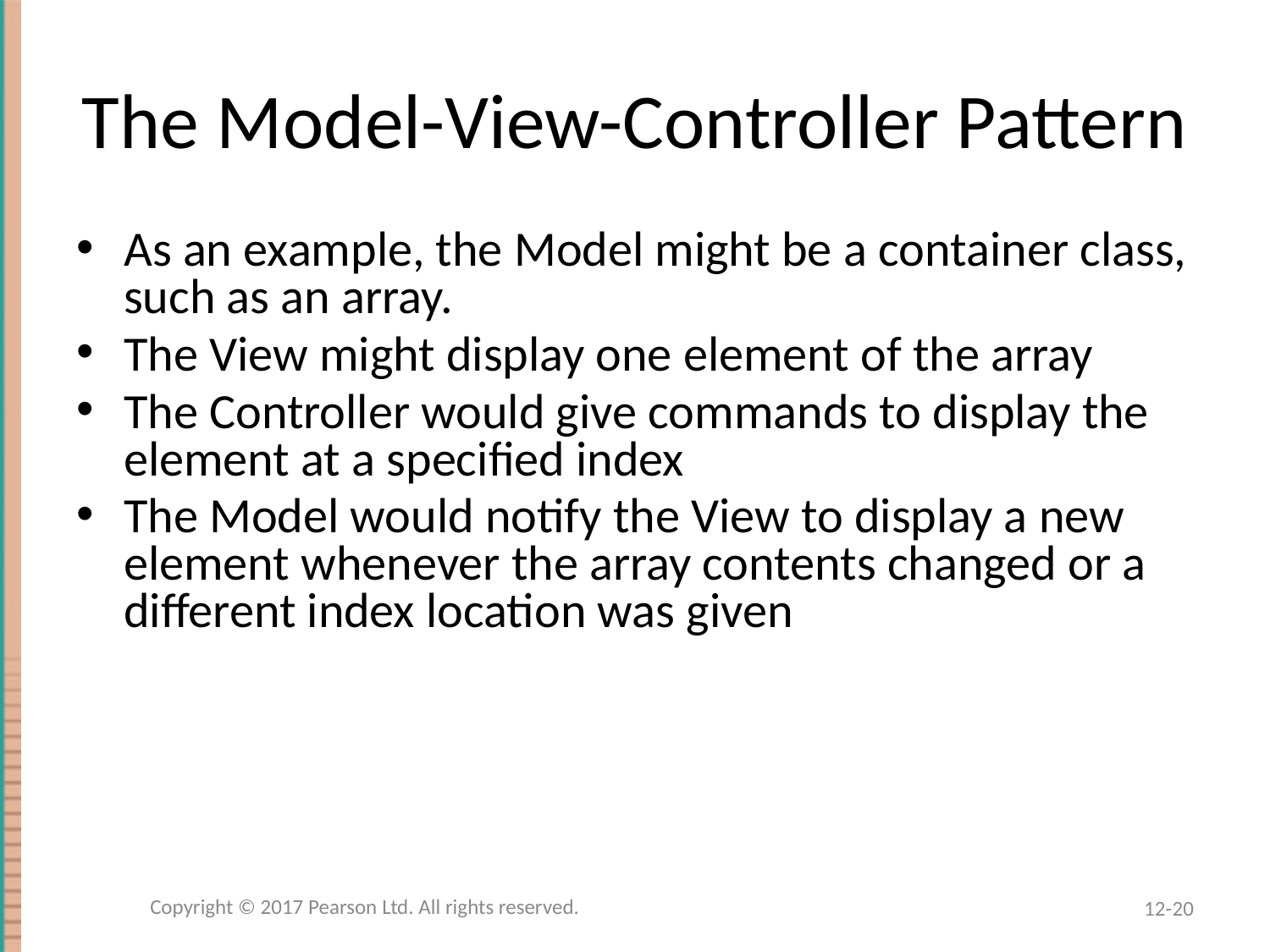

# The Model-View-Controller Pattern
As an example, the Model might be a container class, such as an array.
The View might display one element of the array
The Controller would give commands to display the element at a specified index
The Model would notify the View to display a new element whenever the array contents changed or a different index location was given
Copyright © 2017 Pearson Ltd. All rights reserved.
12-20